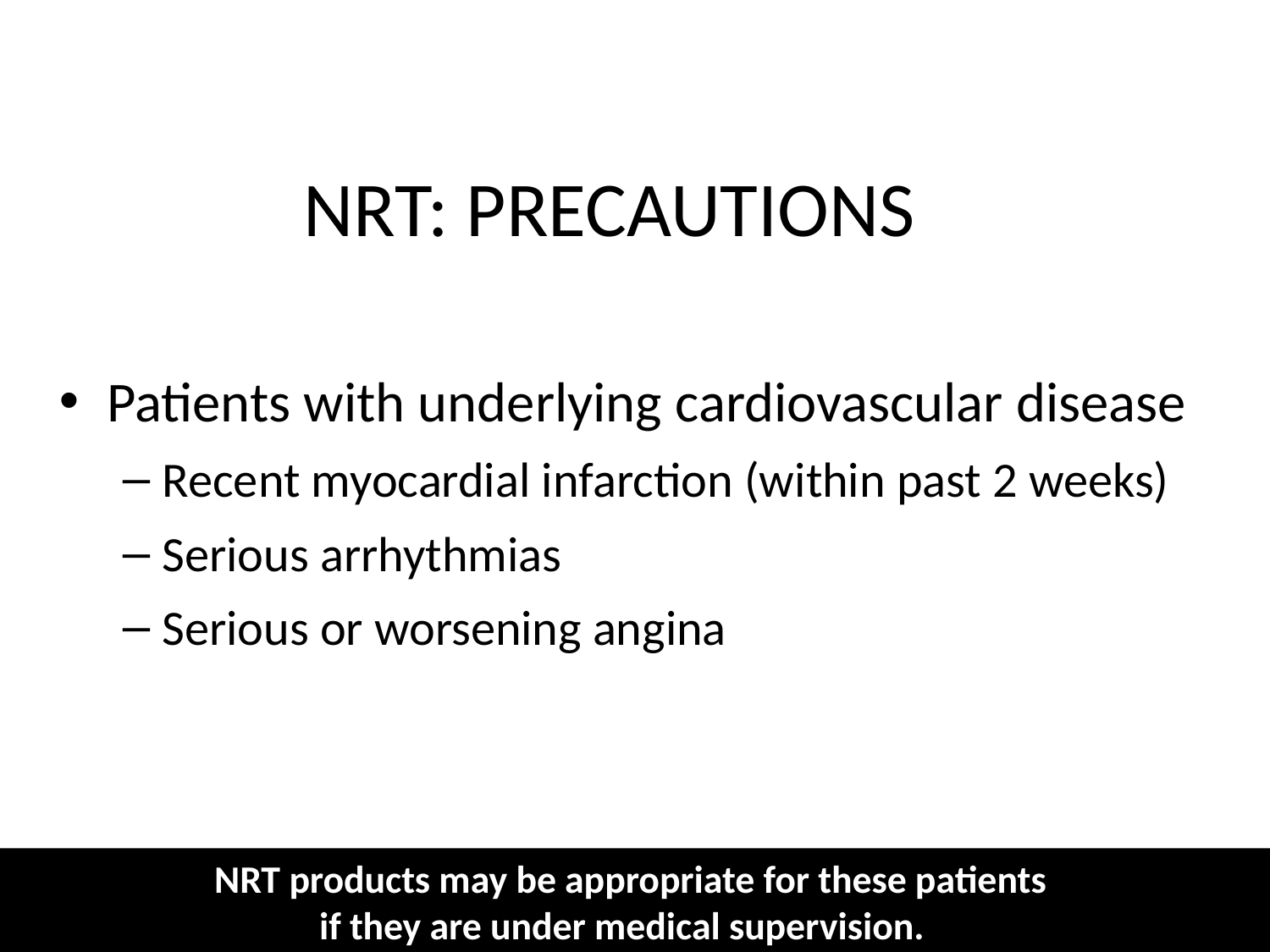

NRT: PRECAUTIONS
Patients with underlying cardiovascular disease
Recent myocardial infarction (within past 2 weeks)
Serious arrhythmias
Serious or worsening angina

NRT products may be appropriate for these patients
if they are under medical supervision.